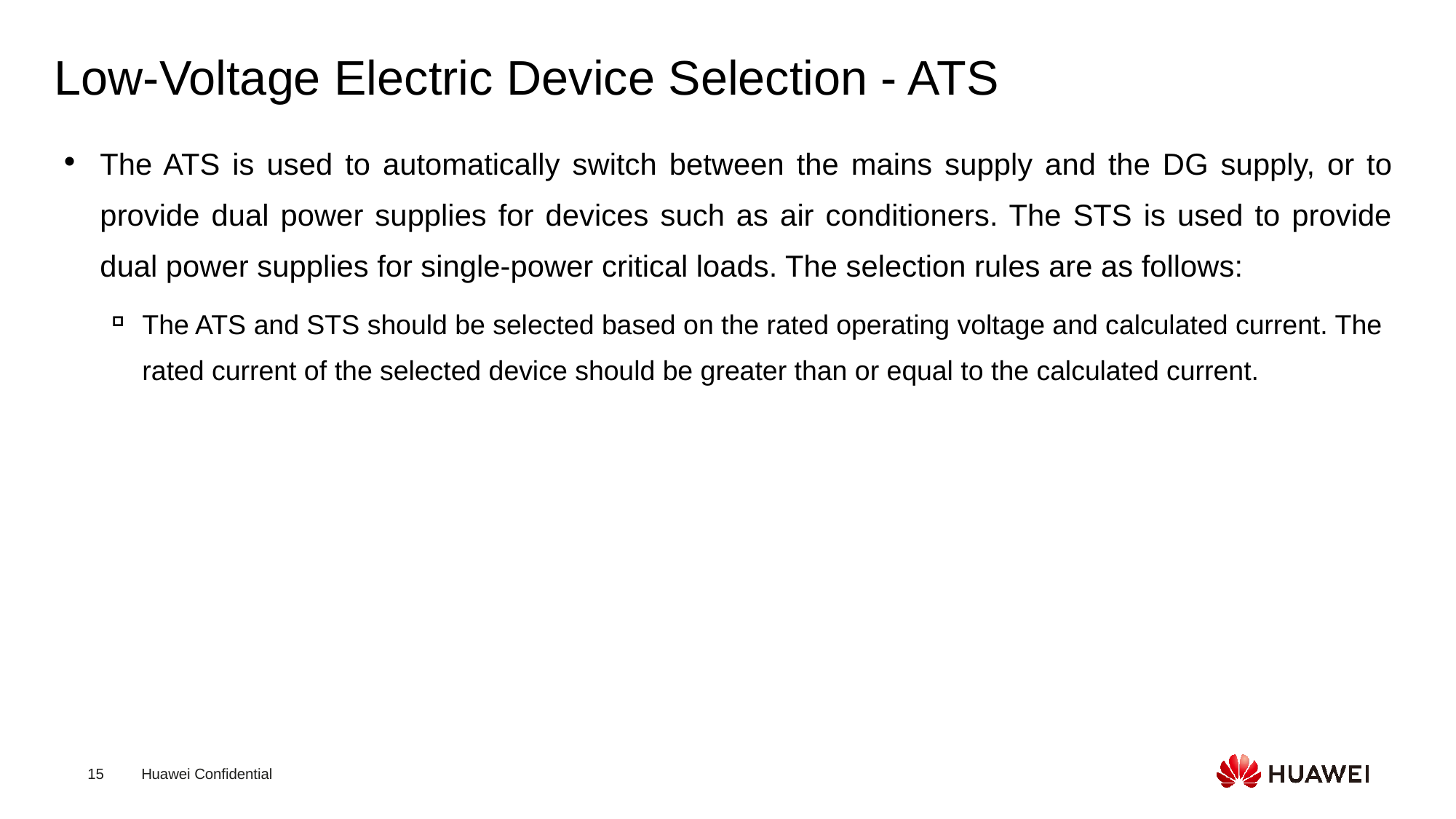

# Low-Voltage Electric Device Selection - ATS
The ATS is used to automatically switch between the mains supply and the DG supply, or to provide dual power supplies for devices such as air conditioners. The STS is used to provide dual power supplies for single-power critical loads. The selection rules are as follows:
The ATS and STS should be selected based on the rated operating voltage and calculated current. The rated current of the selected device should be greater than or equal to the calculated current.